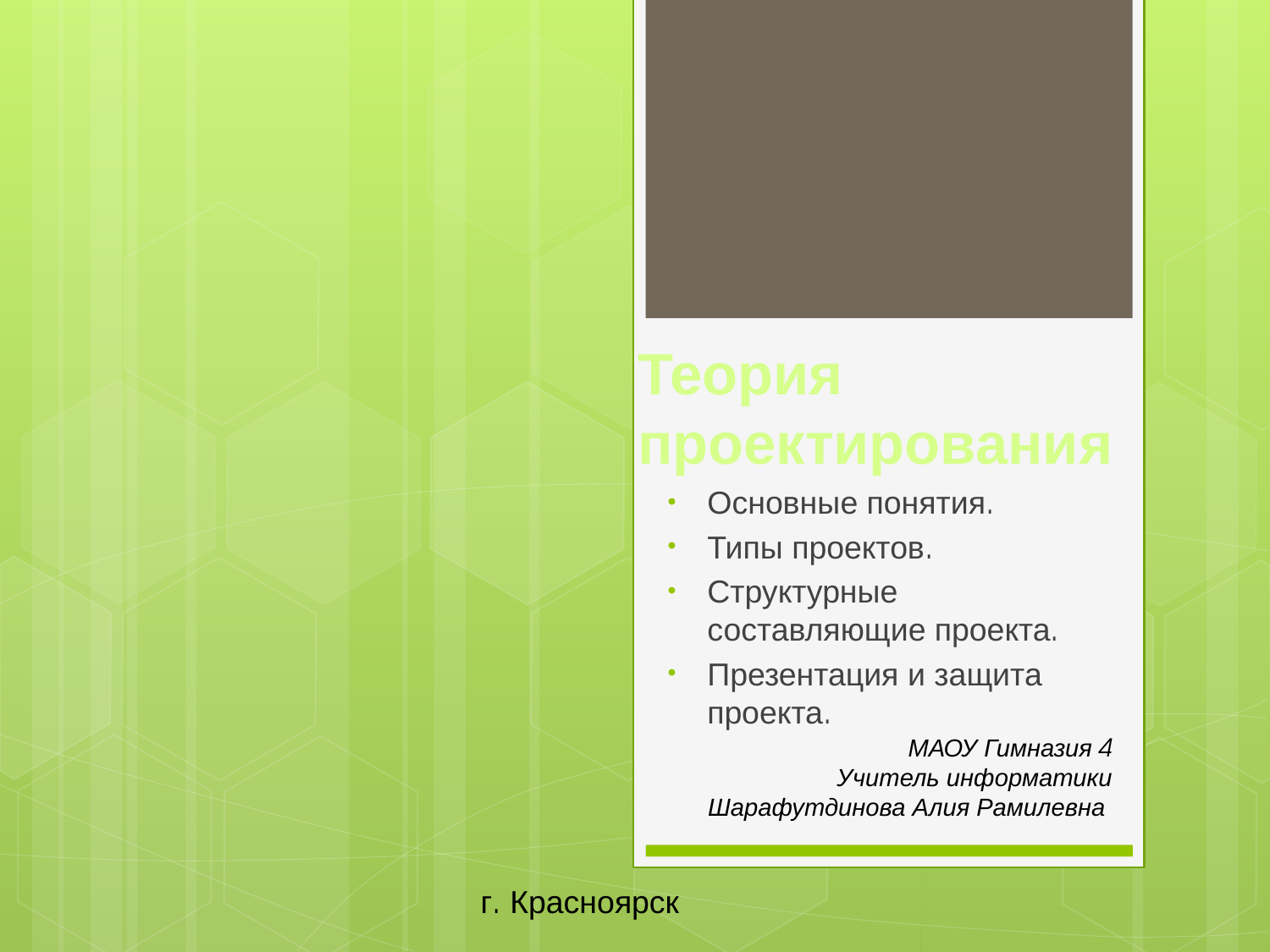

# Теория проектирования
Основные понятия.
Типы проектов.
Структурные составляющие проекта.
Презентация и защита проекта.

МАОУ Гимназия 4
Учитель информатики
Шарафутдинова Алия Рамилевна

г. Красноярск